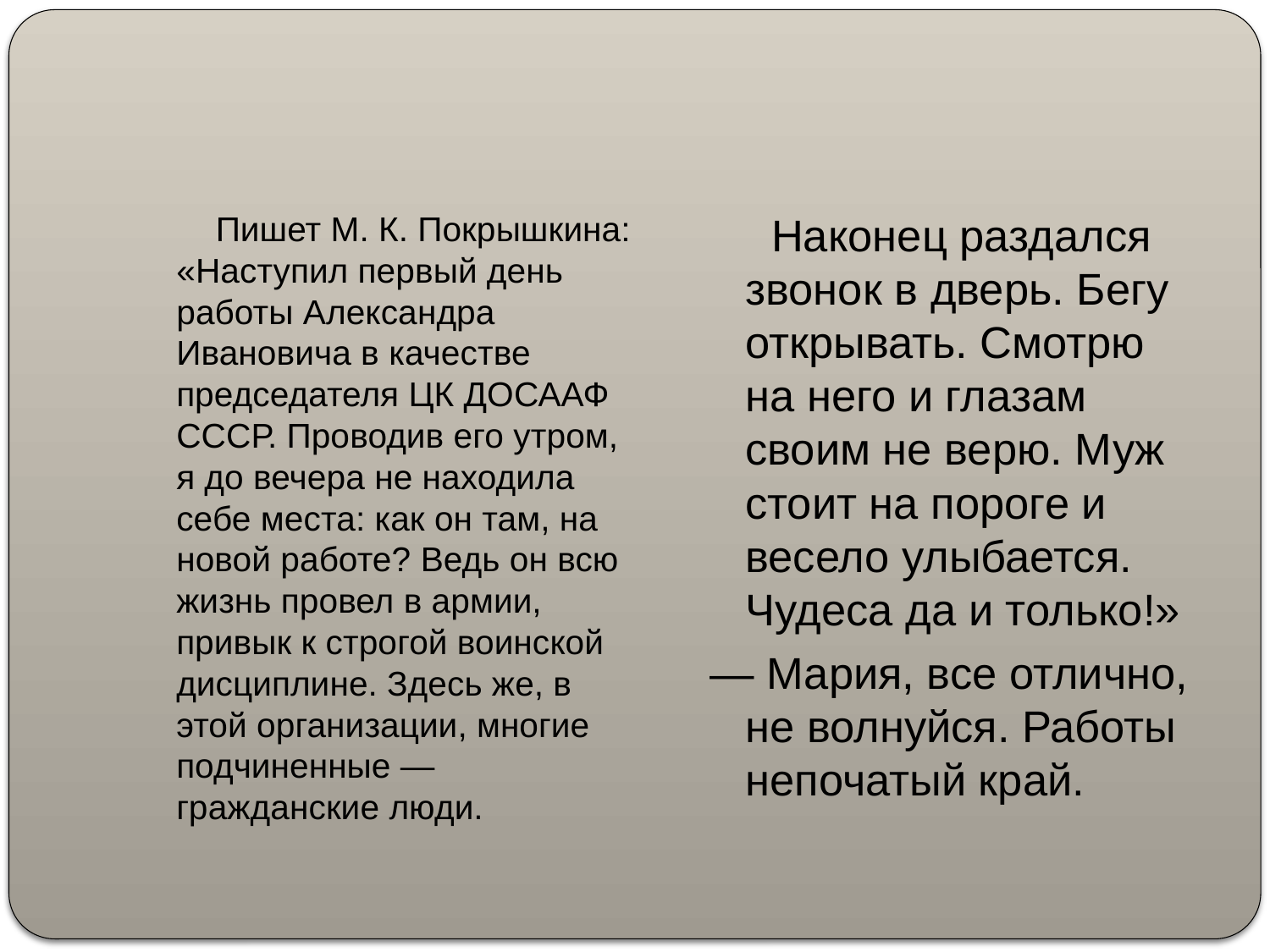

#
        Пишет М. К. Покрышкина: «Наступил первый день работы Александра Ивановича в качестве председателя ЦК ДОСААФ СССР. Проводив его утром, я до вечера не находила себе места: как он там, на новой работе? Ведь он всю жизнь провел в армии, привык к строгой воинской дисциплине. Здесь же, в этой организации, многие подчиненные — гражданские люди.
      Наконец раздался звонок в дверь. Бегу открывать. Смотрю на него и глазам своим не верю. Муж стоит на пороге и весело улыбается. Чудеса да и только!»
 — Мария, все отлично, не волнуйся. Работы непочатый край.